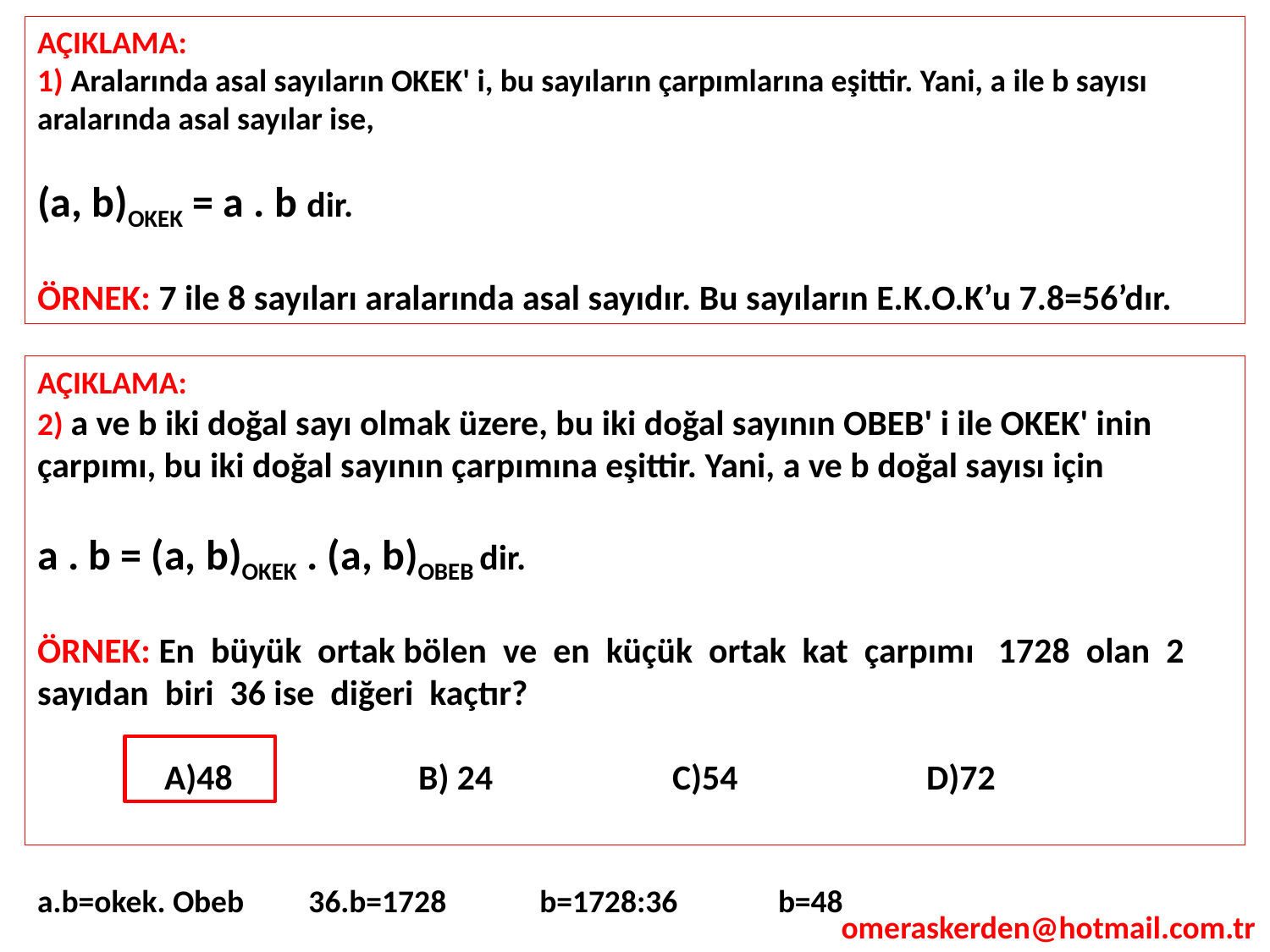

AÇIKLAMA:
1) Aralarında asal sayıların OKEK' i, bu sayıların çarpımlarına eşittir. Yani, a ile b sayısı aralarında asal sayılar ise,

(a, b)OKEK = a . b dir.

ÖRNEK: 7 ile 8 sayıları aralarında asal sayıdır. Bu sayıların E.K.O.K’u 7.8=56’dır.
AÇIKLAMA:
2) a ve b iki doğal sayı olmak üzere, bu iki doğal sayının OBEB' i ile OKEK' inin çarpımı, bu iki doğal sayının çarpımına eşittir. Yani, a ve b doğal sayısı için

a . b = (a, b)OKEK . (a, b)OBEB dir.

ÖRNEK: En  büyük  ortak bölen  ve  en  küçük  ortak  kat  çarpımı   1728  olan  2  sayıdan  biri  36 ise  diğeri  kaçtır?

	A)48  		B) 24  		C)54  		D)72

a.b=okek. Obeb         36.b=1728             b=1728:36              b=48
omeraskerden@hotmail.com.tr